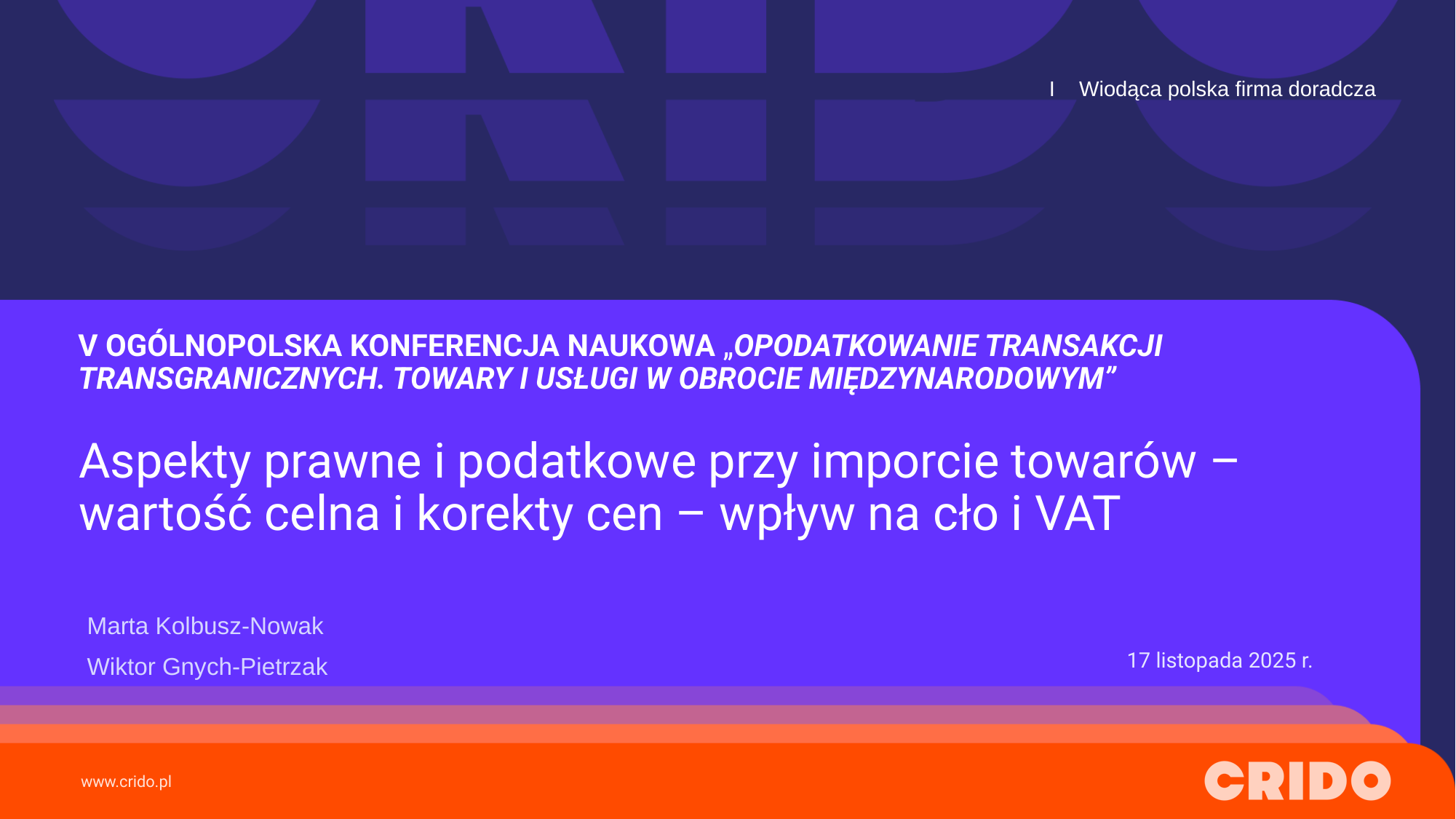

# V OGÓLNOPOLSKA KONFERENCJA NAUKOWA „OPODATKOWANIE TRANSAKCJI TRANSGRANICZNYCH. TOWARY I USŁUGI W OBROCIE MIĘDZYNARODOWYM”
Aspekty prawne i podatkowe przy imporcie towarów – wartość celna i korekty cen – wpływ na cło i VAT
Marta Kolbusz-Nowak
Wiktor Gnych-Pietrzak

17 listopada 2025 r.